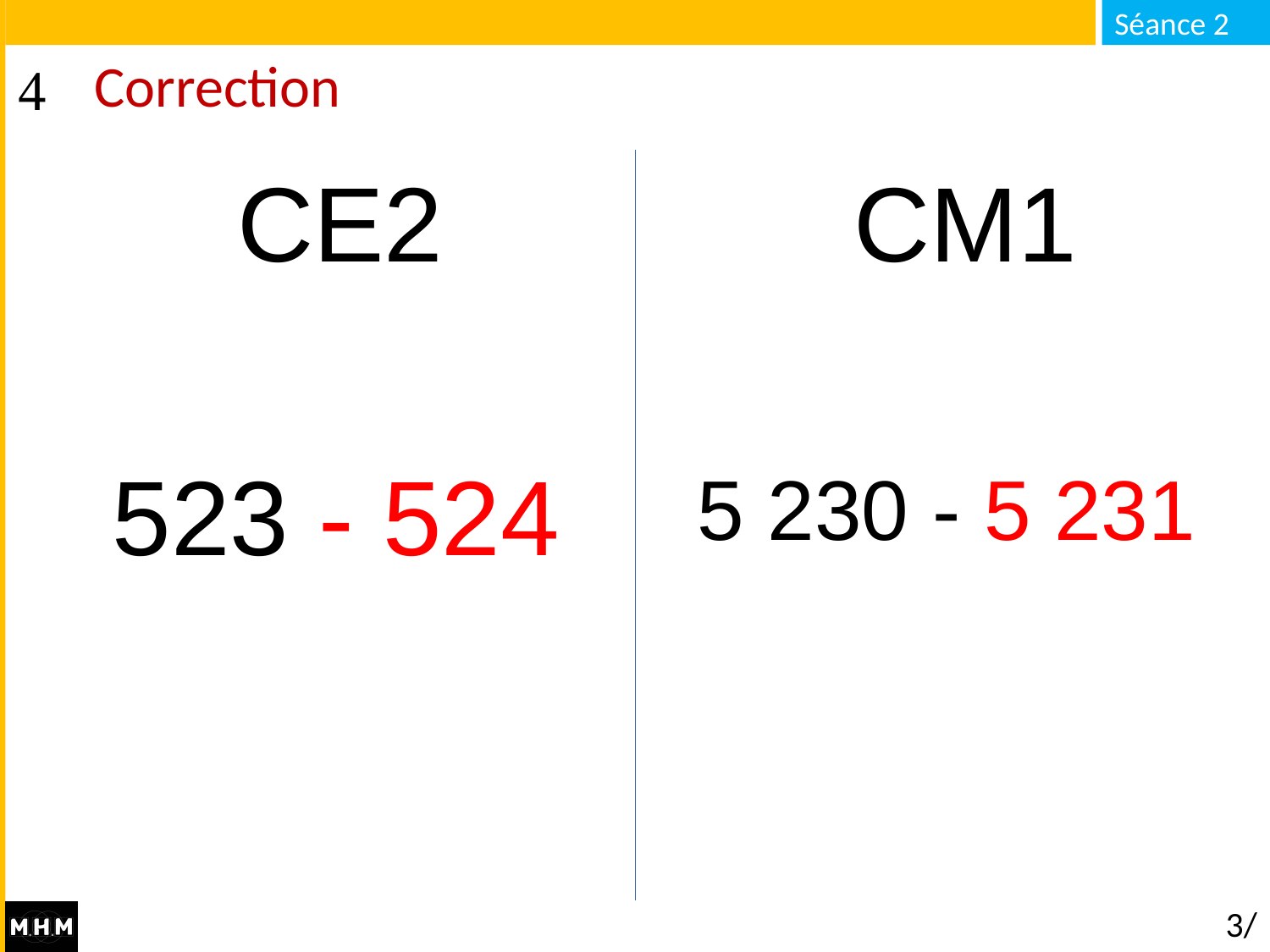

# Correction
CE2              CM1

523 - 524
5 230 - 5 231
3/5